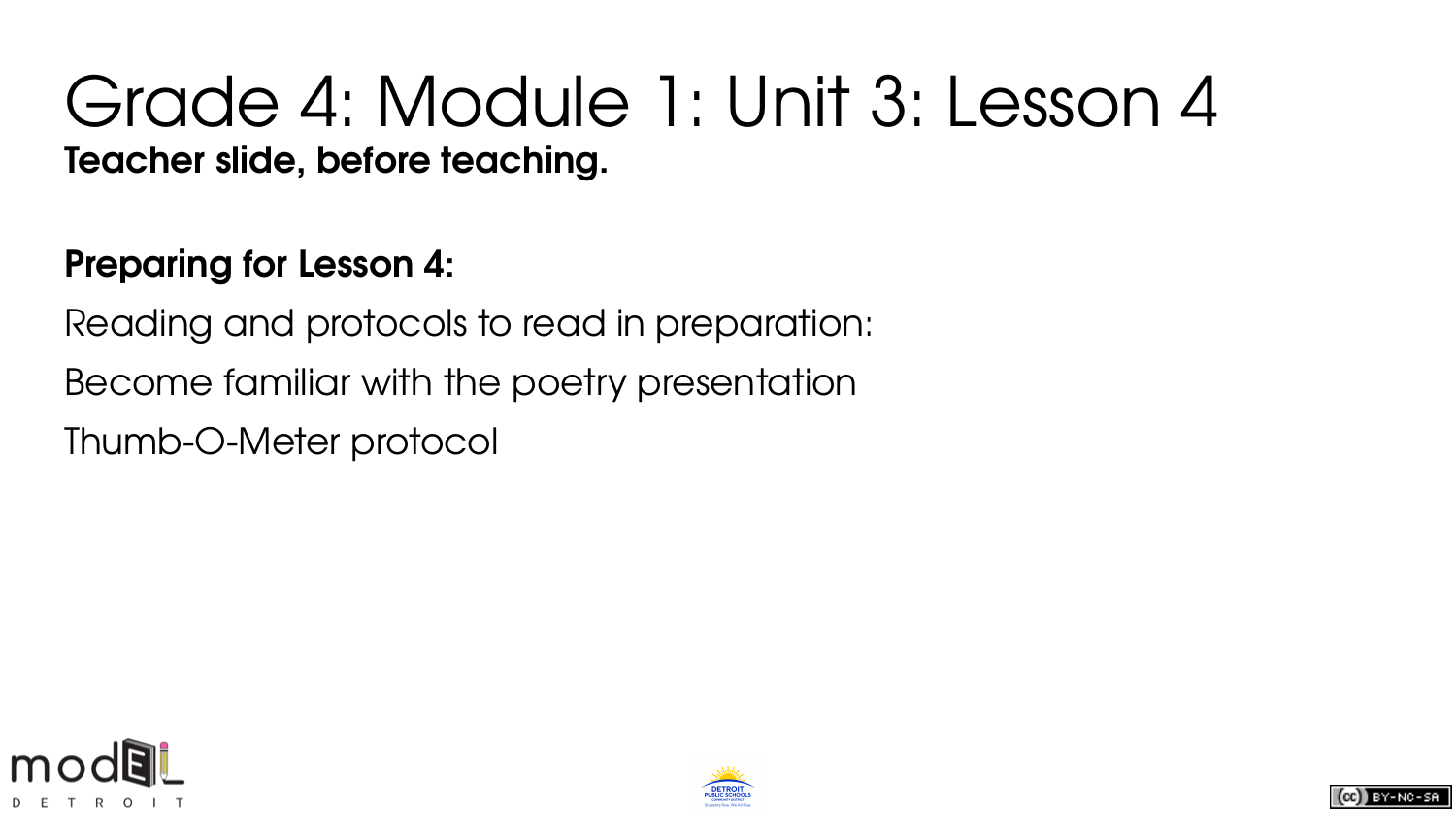

# Grade 4: Module 1: Unit 3: Lesson 4
Teacher slide, before teaching.
Preparing for Lesson 4:
Reading and protocols to read in preparation:
Become familiar with the poetry presentation
Thumb-O-Meter protocol